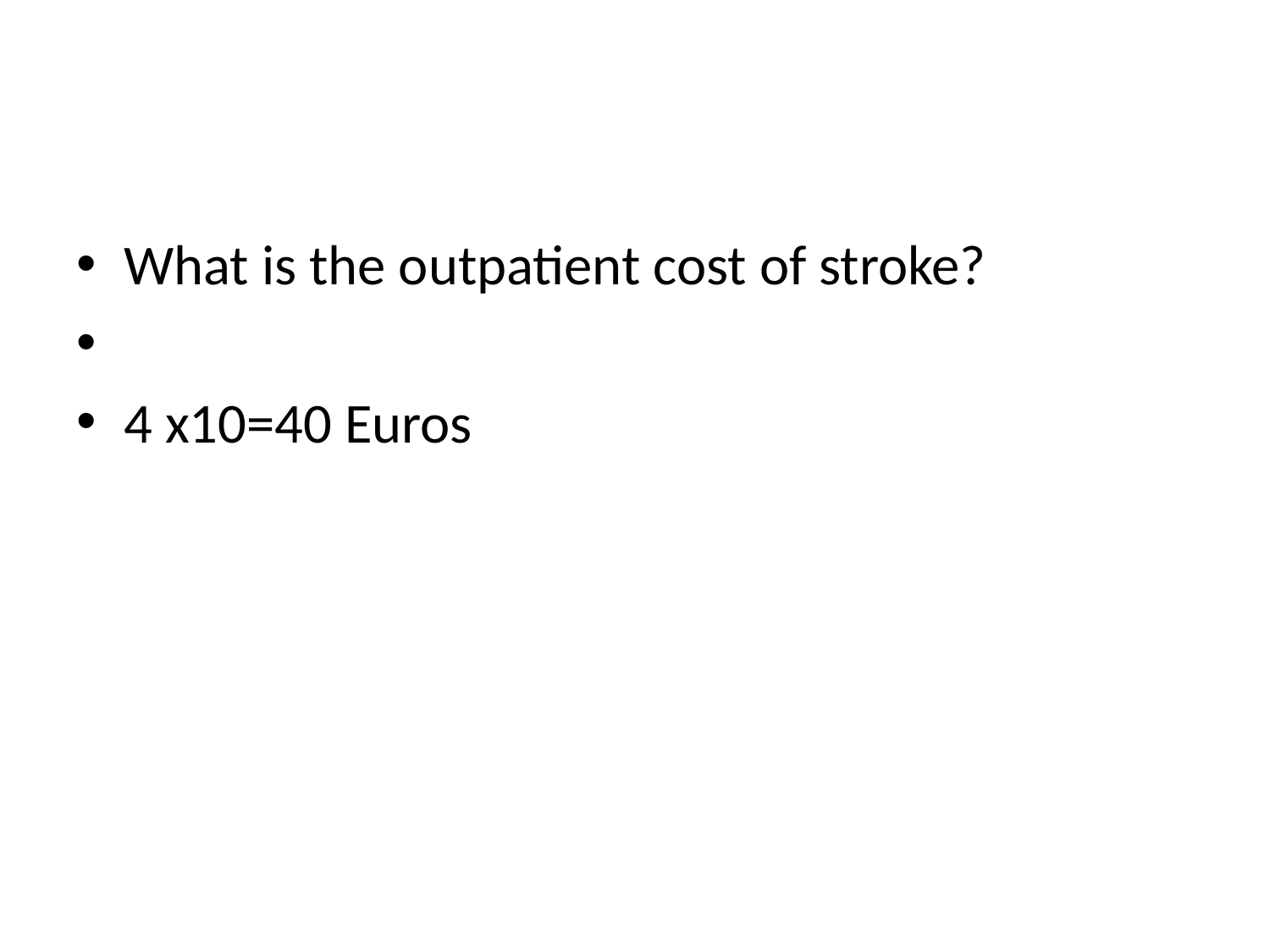

#
What is the outpatient cost of stroke?

4 x10=40 Euros